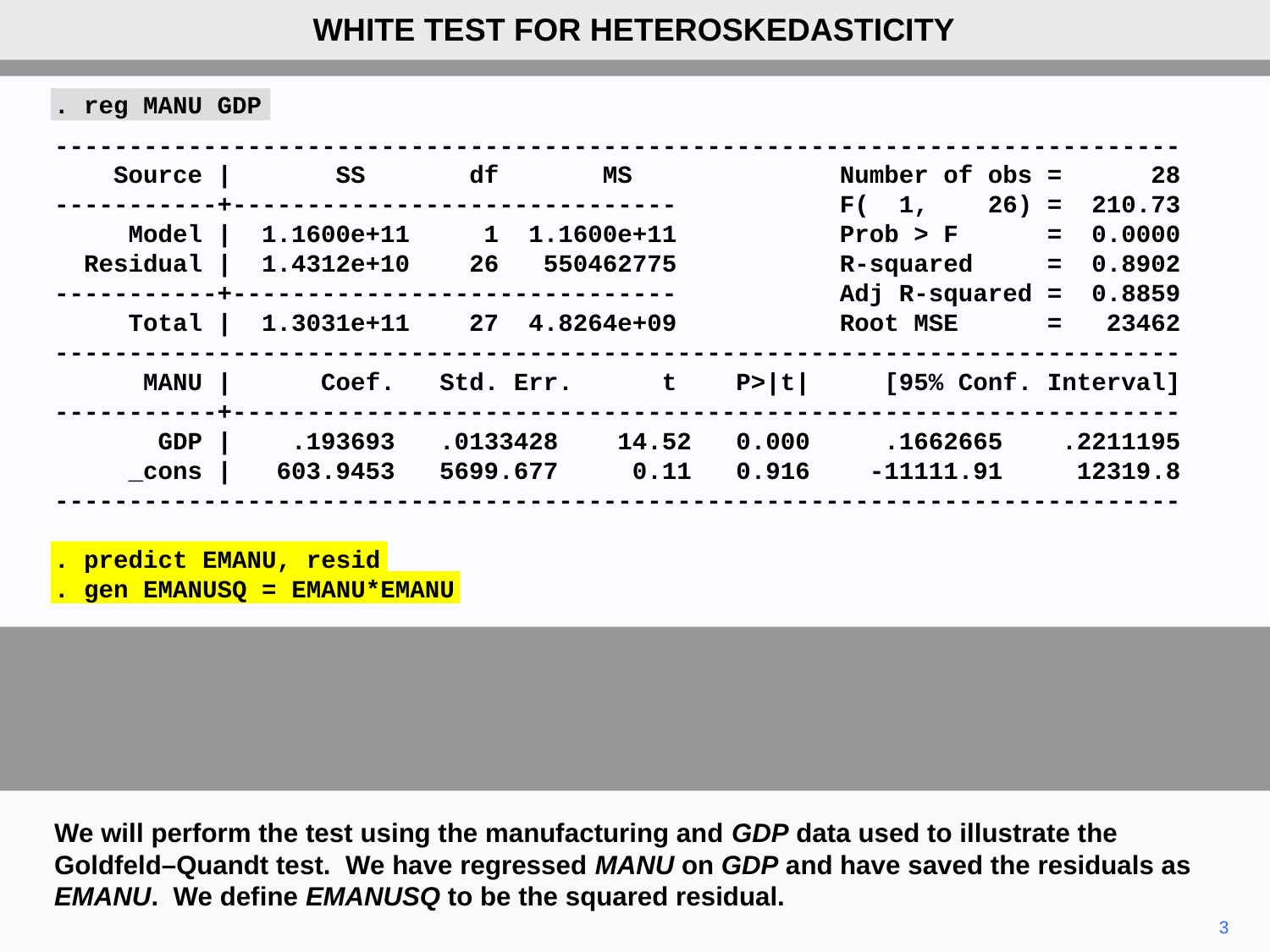

WHITE TEST FOR HETEROSKEDASTICITY

. reg MANU GDP
----------------------------------------------------------------------------
    Source |       SS       df       MS              Number of obs =      28
-----------+------------------------------           F(  1,    26) =  210.73
     Model |  1.1600e+11     1  1.1600e+11           Prob > F      =  0.0000
  Residual |  1.4312e+10    26   550462775           R-squared     =  0.8902
-----------+------------------------------           Adj R-squared =  0.8859
     Total |  1.3031e+11    27  4.8264e+09           Root MSE      =   23462
----------------------------------------------------------------------------
      MANU |      Coef.   Std. Err.      t    P>|t|     [95% Conf. Interval]
-----------+----------------------------------------------------------------
       GDP |    .193693   .0133428    14.52   0.000     .1662665    .2211195
     _cons |   603.9453   5699.677     0.11   0.916    -11111.91     12319.8
----------------------------------------------------------------------------

. predict EMANU, resid
. gen EMANUSQ = EMANU*EMANU

We will perform the test using the manufacturing and GDP data used to illustrate the Goldfeld–Quandt test.  We have regressed MANU on GDP and have saved the residuals as EMANU.  We define EMANUSQ to be the squared residual.
3